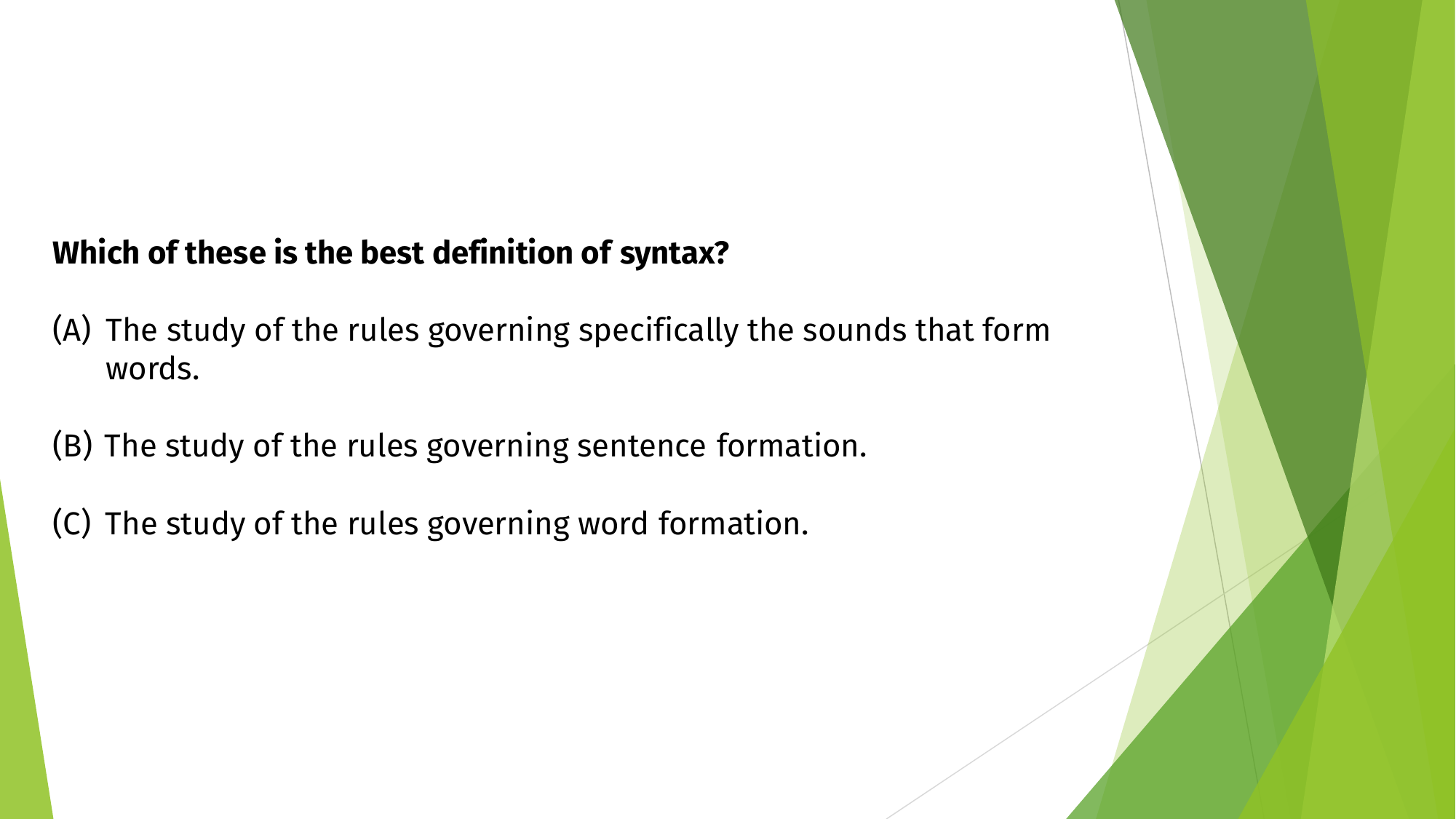

Which of these is the best definition of syntax?

The study of the rules governing specifically the sounds that form words.

The study of the rules governing sentence formation.

The study of the rules governing word formation.